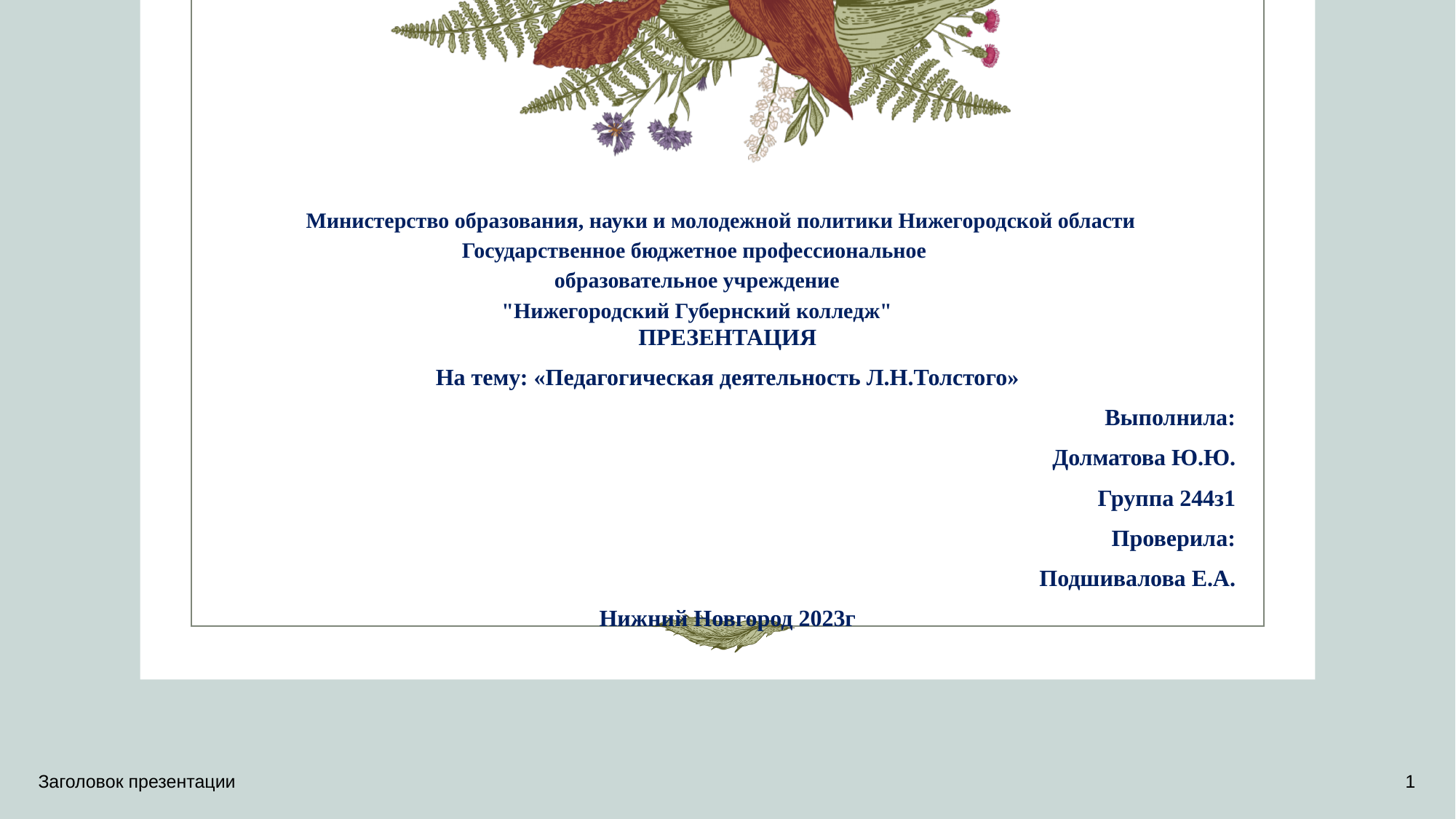

# Министерство образования, науки и молодежной политики Нижегородской области Государственное бюджетное профессиональное образовательное учреждение "Нижегородский Губернский колледж"
ПРЕЗЕНТАЦИЯ
На тему: «Педагогическая деятельность Л.Н.Толстого»
Выполнила:
Долматова Ю.Ю.
Группа 244з1
Проверила:
Подшивалова Е.А.
Нижний Новгород 2023г

Заголовок презентации
1